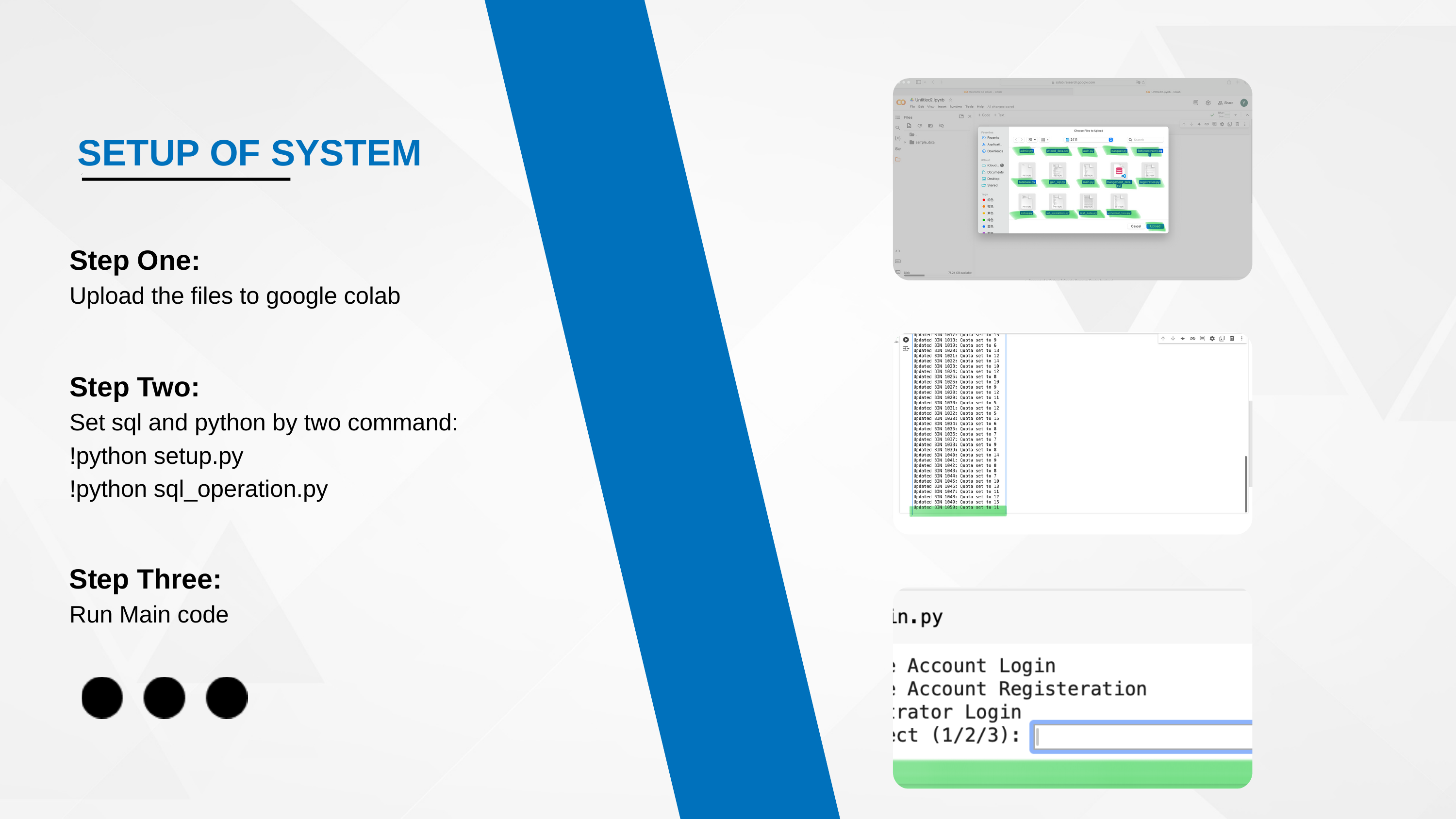

SETUP OF SYSTEM

Step One:
Upload the files to google colab

Step Two:
Set sql and python by two command:
!python setup.py
!python sql_operation.py
Step Three:
Run Main code